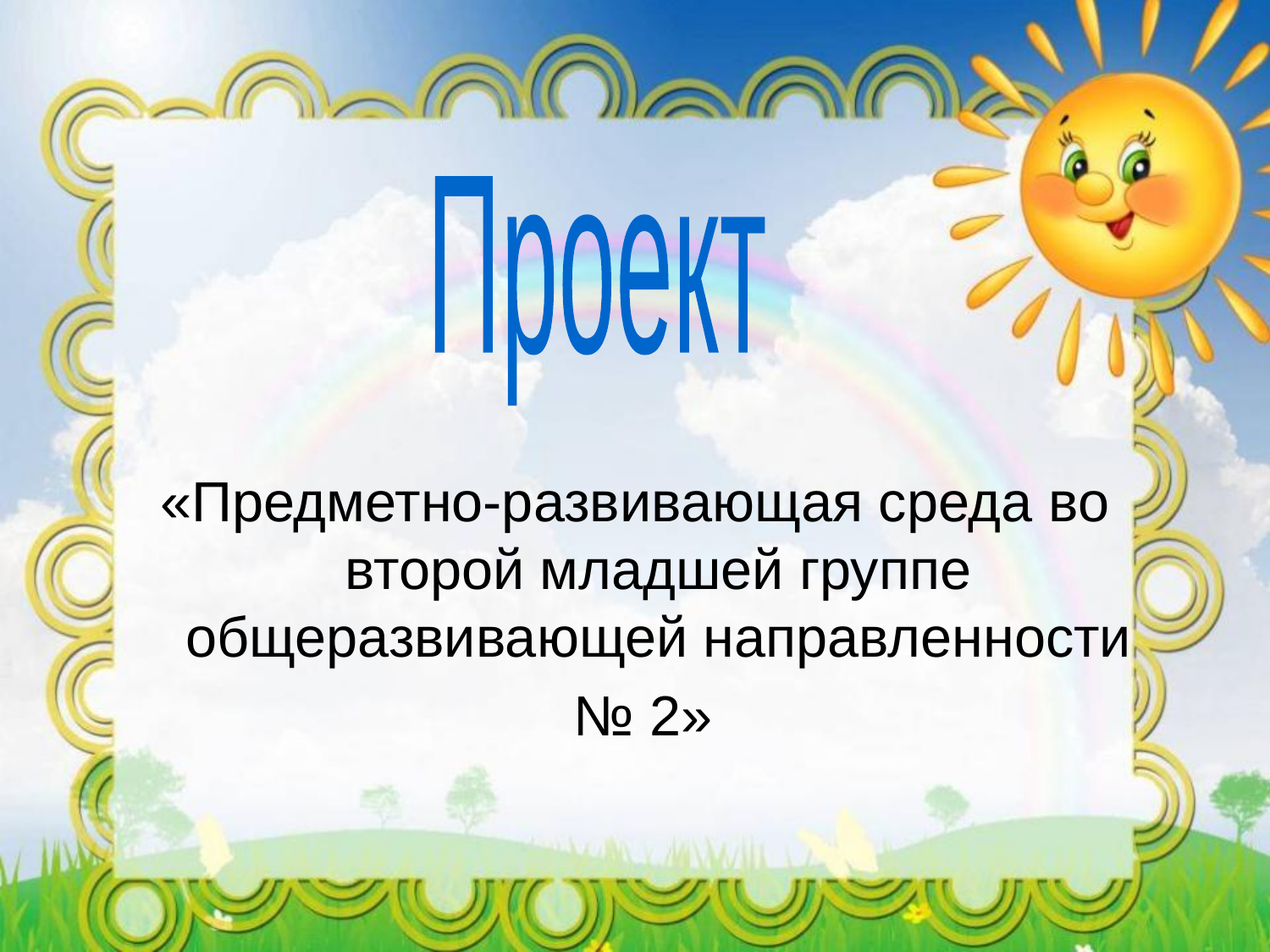

Проект

«Предметно-развивающая среда во второй младшей группе общеразвивающей направленности
 № 2»